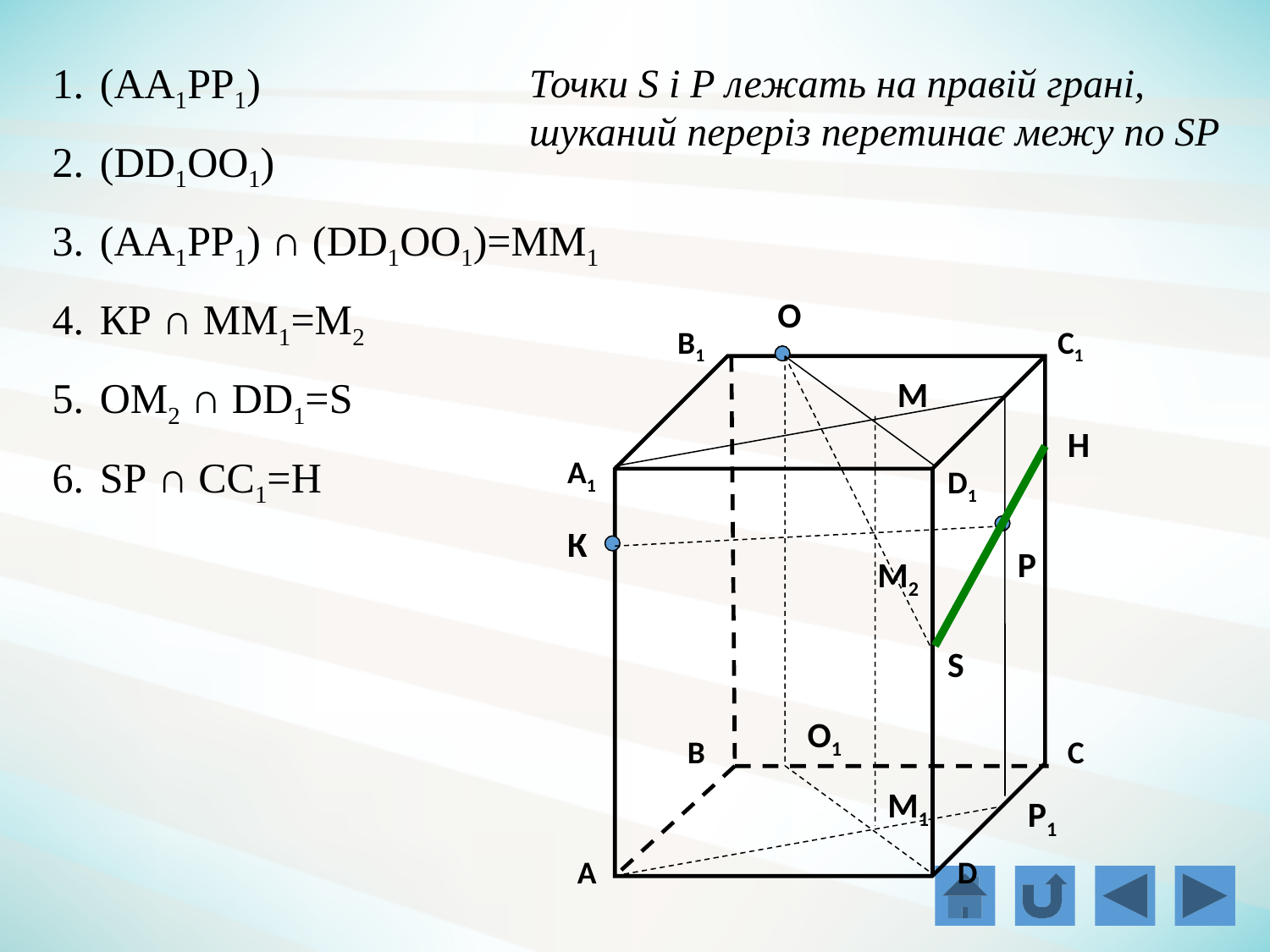

(АА1РР1)
(DD1ОО1)
(АА1РР1) ∩ (DD1ОО1)=ММ1
КР ∩ ММ1=М2
ОМ2 ∩ DD1=S
SP ∩ CC1=H

Точки S і Р лежать на правій грані, шуканий переріз перетинає межу по SР
О
В1
C1
А1
D1
В
С
А
D

М

H

К

Р
М2
S
О1

М1
Р1